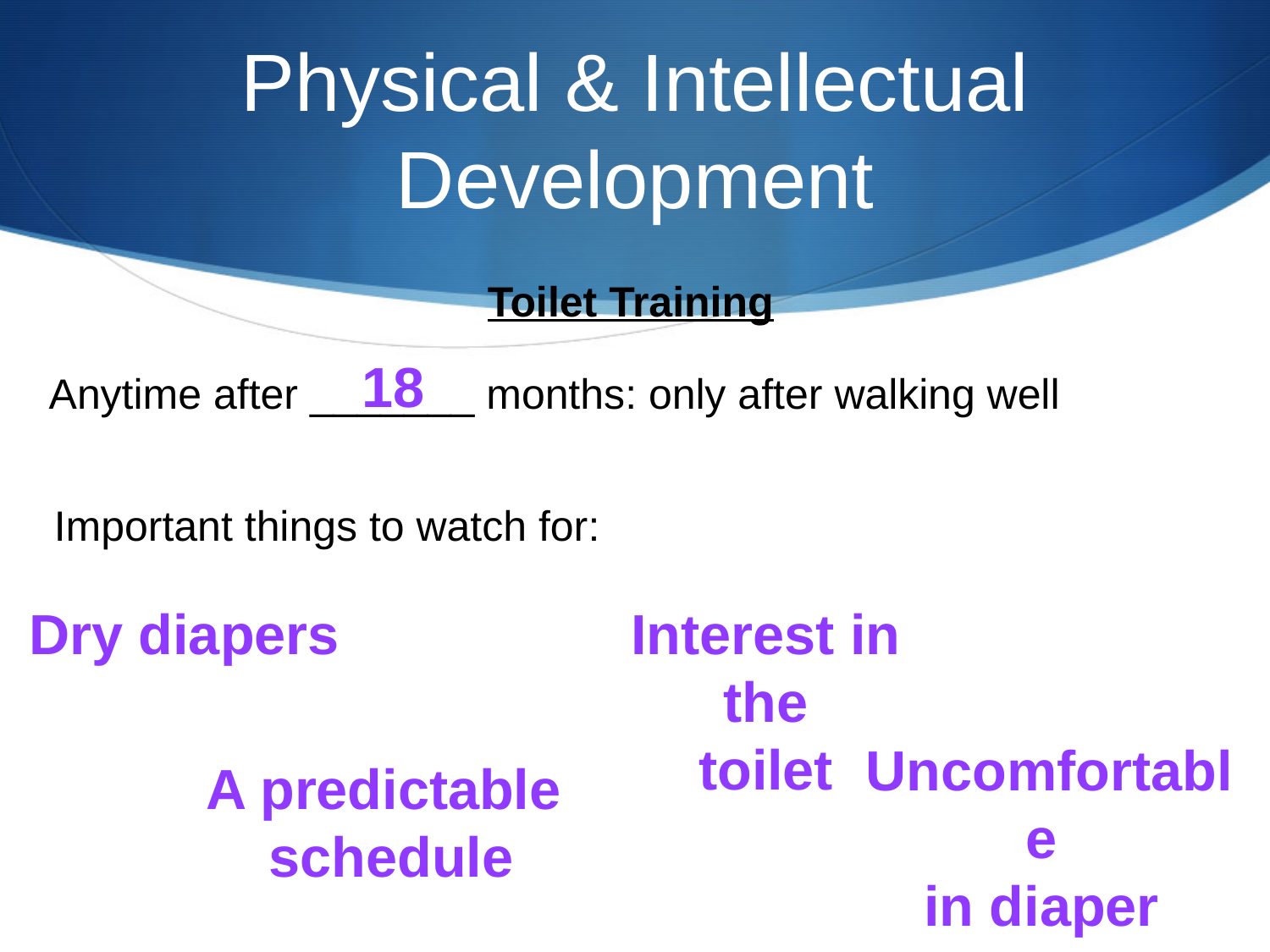

# Physical & Intellectual Development
Toilet Training
18
Anytime after _______ months: only after walking well
Important things to watch for:
Interest in the
toilet
Dry diapers
Uncomfortable
in diaper
A predictable
schedule